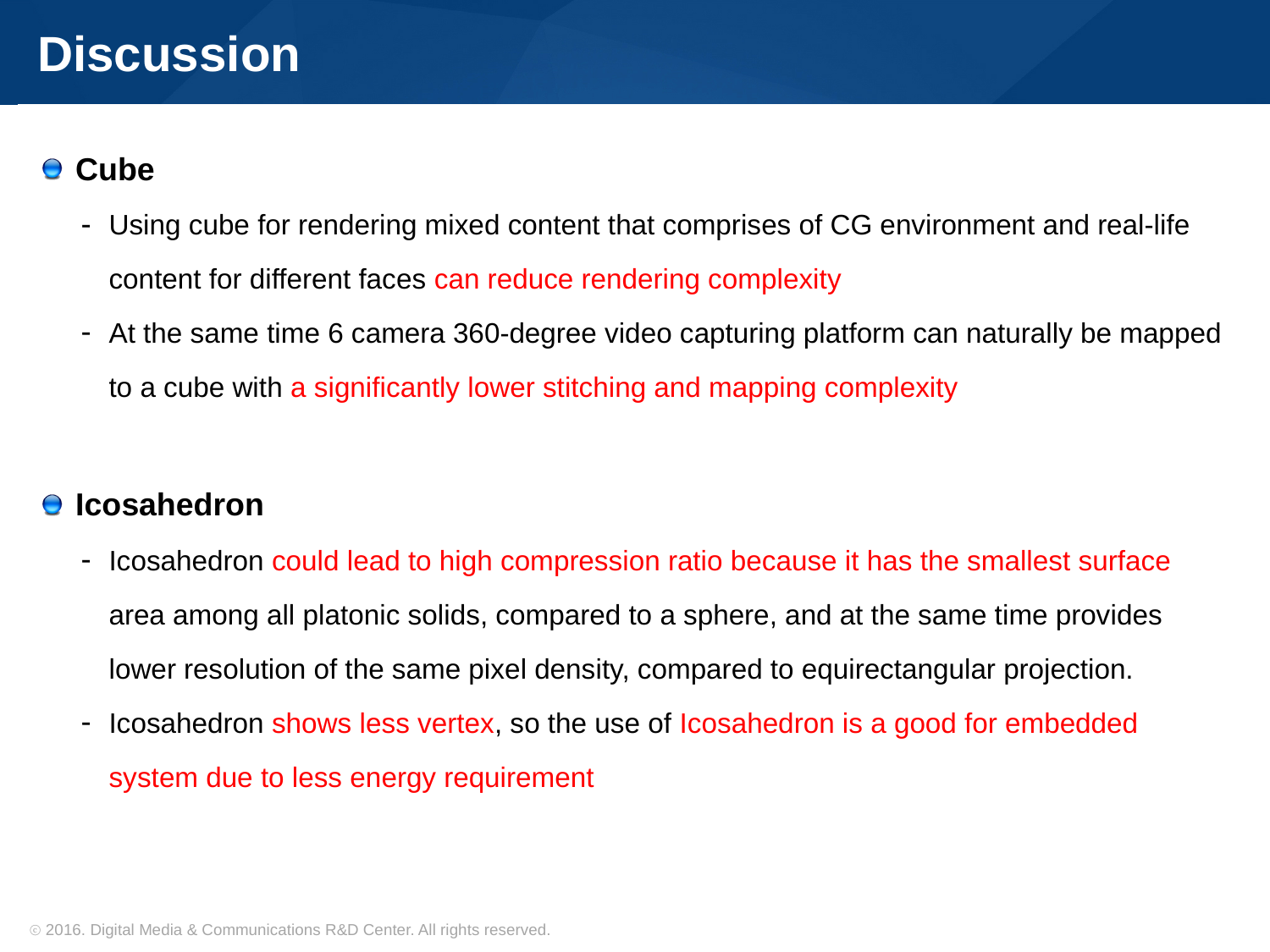

# Discussion
Cube
Using cube for rendering mixed content that comprises of CG environment and real-life content for different faces can reduce rendering complexity
At the same time 6 camera 360-degree video capturing platform can naturally be mapped to a cube with a significantly lower stitching and mapping complexity

Icosahedron
Icosahedron could lead to high compression ratio because it has the smallest surface area among all platonic solids, compared to a sphere, and at the same time provides lower resolution of the same pixel density, compared to equirectangular projection.
Icosahedron shows less vertex, so the use of Icosahedron is a good for embedded system due to less energy requirement